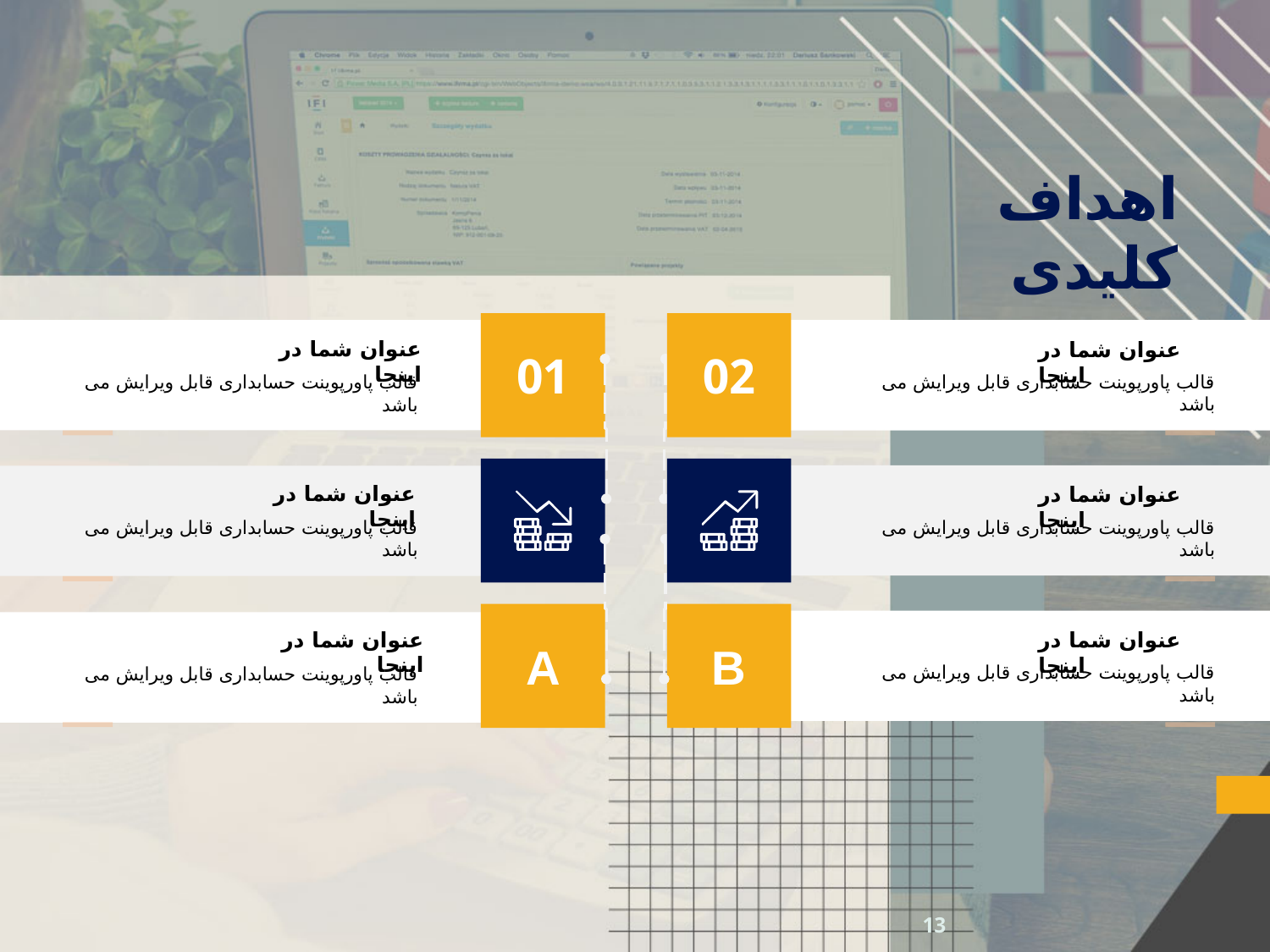

# اهداف کلیدی
01
02

عنوان شما در اینجا
قالب پاورپوینت حسابداری قابل ویرایش می باشد
عنوان شما در اینجا
قالب پاورپوینت حسابداری قابل ویرایش می باشد

عنوان شما در اینجا
قالب پاورپوینت حسابداری قابل ویرایش می باشد
عنوان شما در اینجا
قالب پاورپوینت حسابداری قابل ویرایش می باشد

A
B

عنوان شما در اینجا
قالب پاورپوینت حسابداری قابل ویرایش می باشد
عنوان شما در اینجا
قالب پاورپوینت حسابداری قابل ویرایش می باشد

13